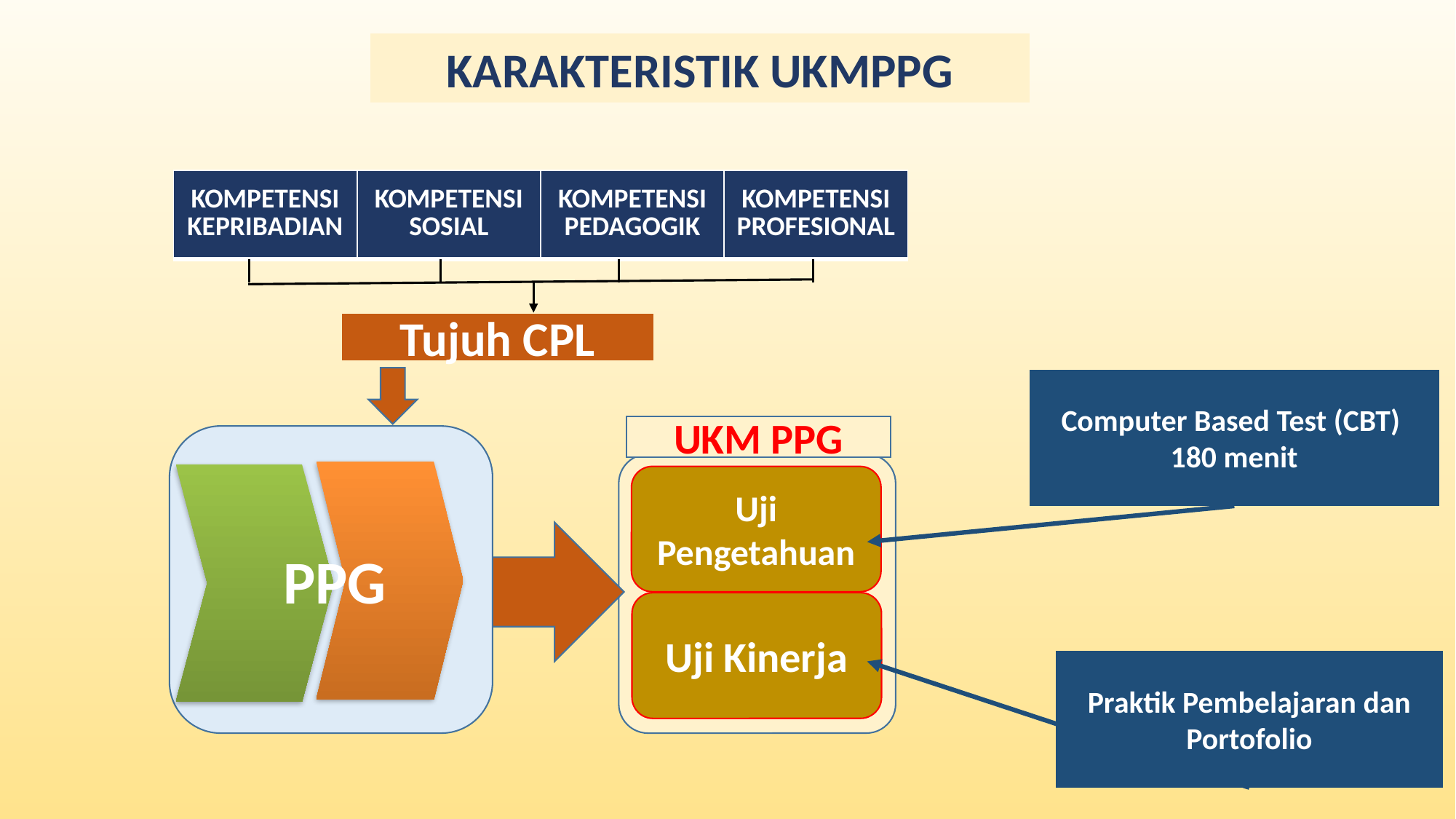

KARAKTERISTIK UKMPPG
| KOMPETENSI KEPRIBADIAN | KOMPETENSI SOSIAL | KOMPETENSI PEDAGOGIK | KOMPETENSI PROFESIONAL |
| --- | --- | --- | --- |
Tujuh CPL

PPG
Computer Based Test (CBT)
180 menit
UKM PPG

Uji Pengetahuan
Uji Kinerja

Praktik Pembelajaran dan Portofolio